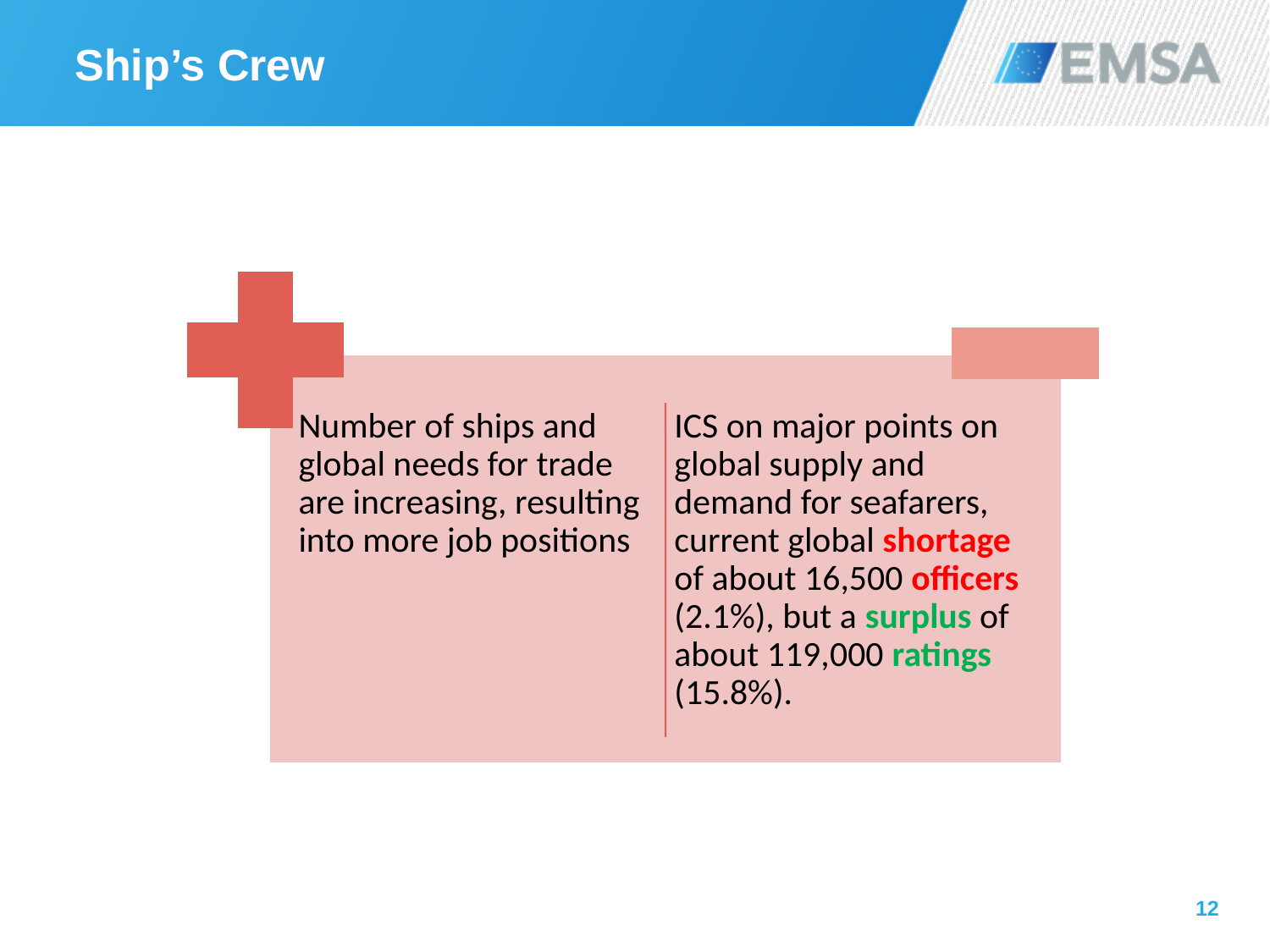

# Ship’s Crew
Number of ships and global needs for trade are increasing, resulting into more job positions
ICS on major points on global supply and demand for seafarers,  current global shortage of about 16,500 officers (2.1%), but a surplus of about 119,000 ratings (15.8%).
12